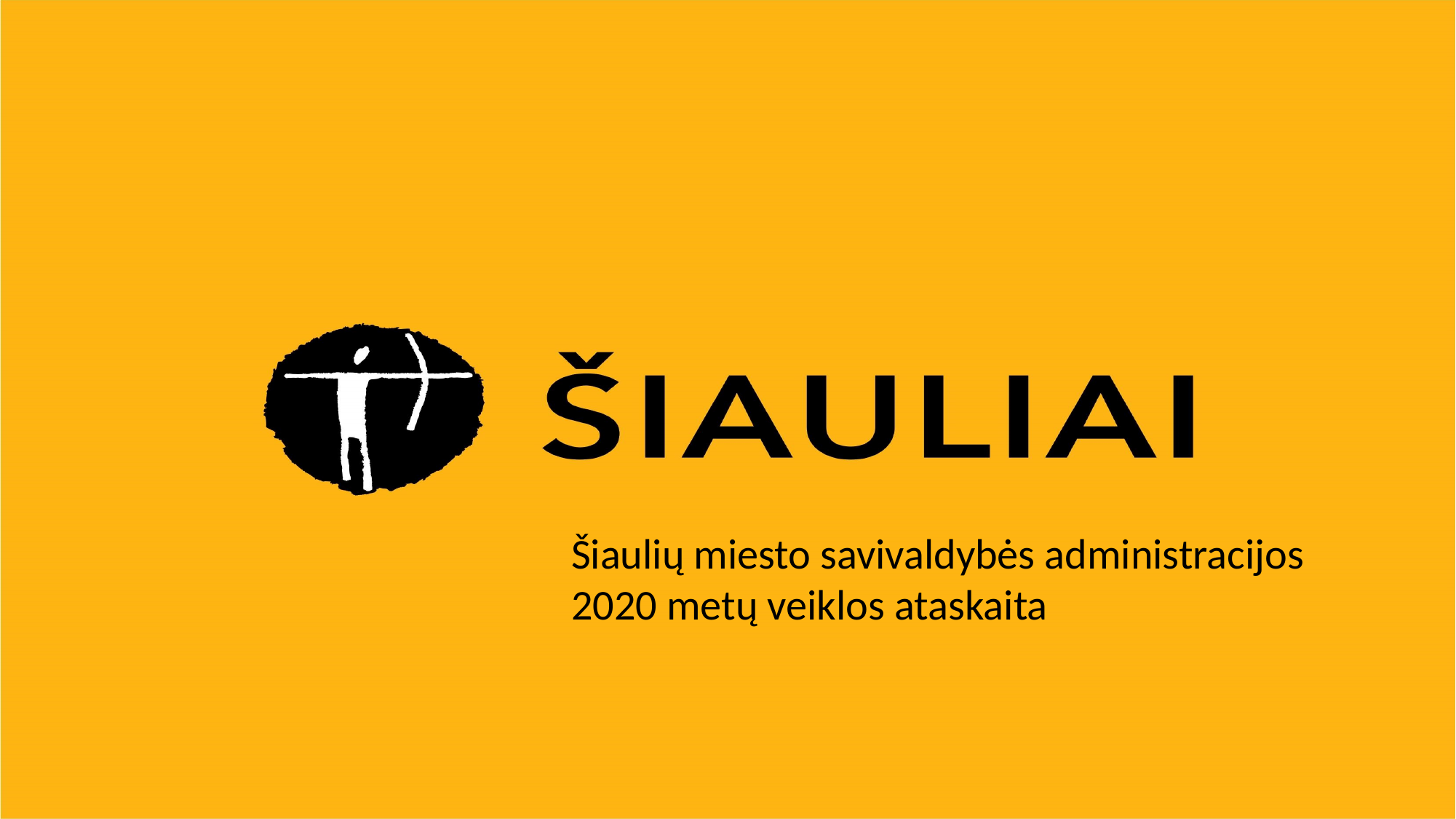

Šiaulių miesto savivaldybės administracijos 2020 metų veiklos ataskaita